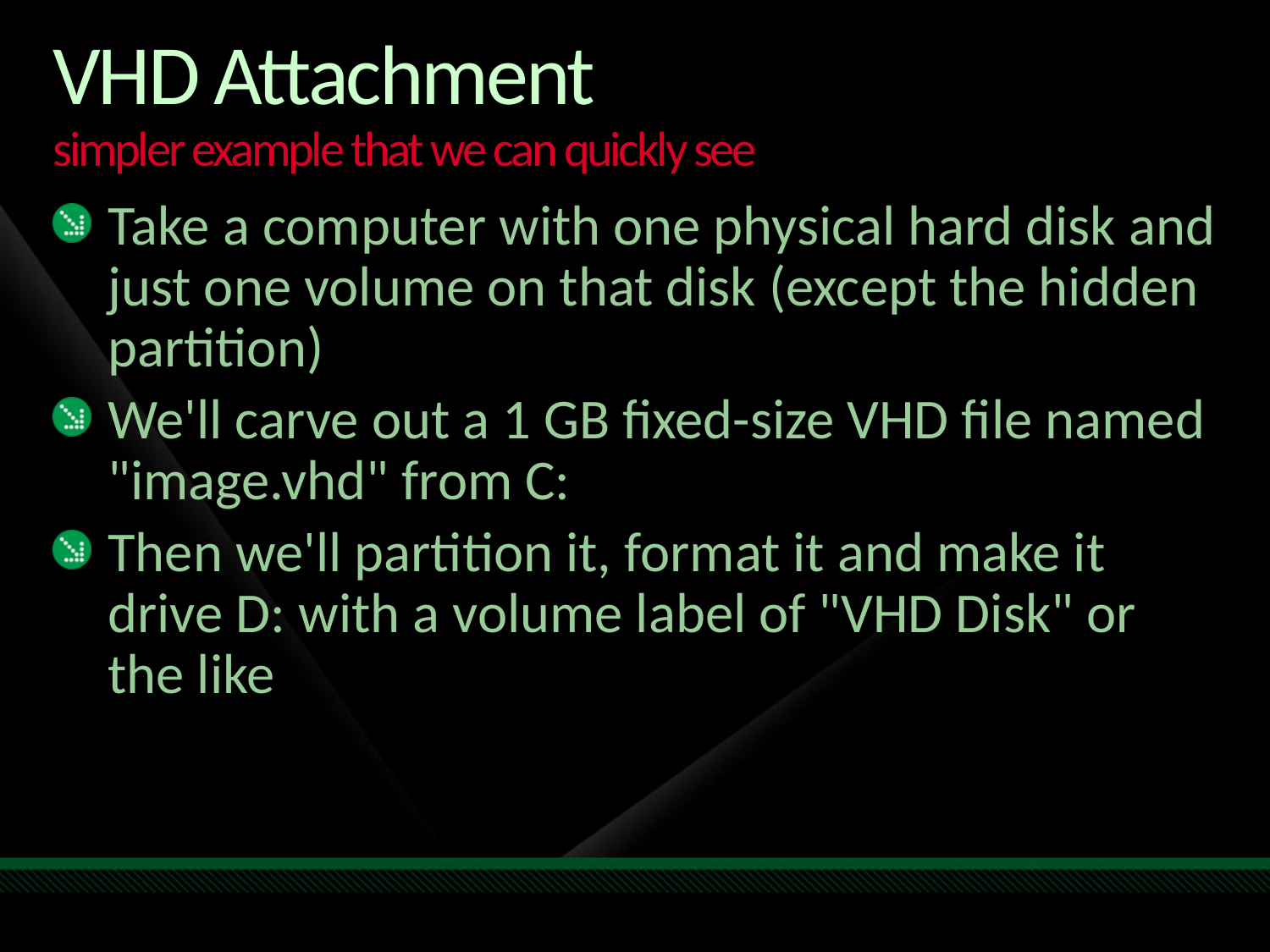

# VHD Attachment simpler example that we can quickly see
Take a computer with one physical hard disk and just one volume on that disk (except the hidden partition)
We'll carve out a 1 GB fixed-size VHD file named "image.vhd" from C:
Then we'll partition it, format it and make it drive D: with a volume label of "VHD Disk" or the like